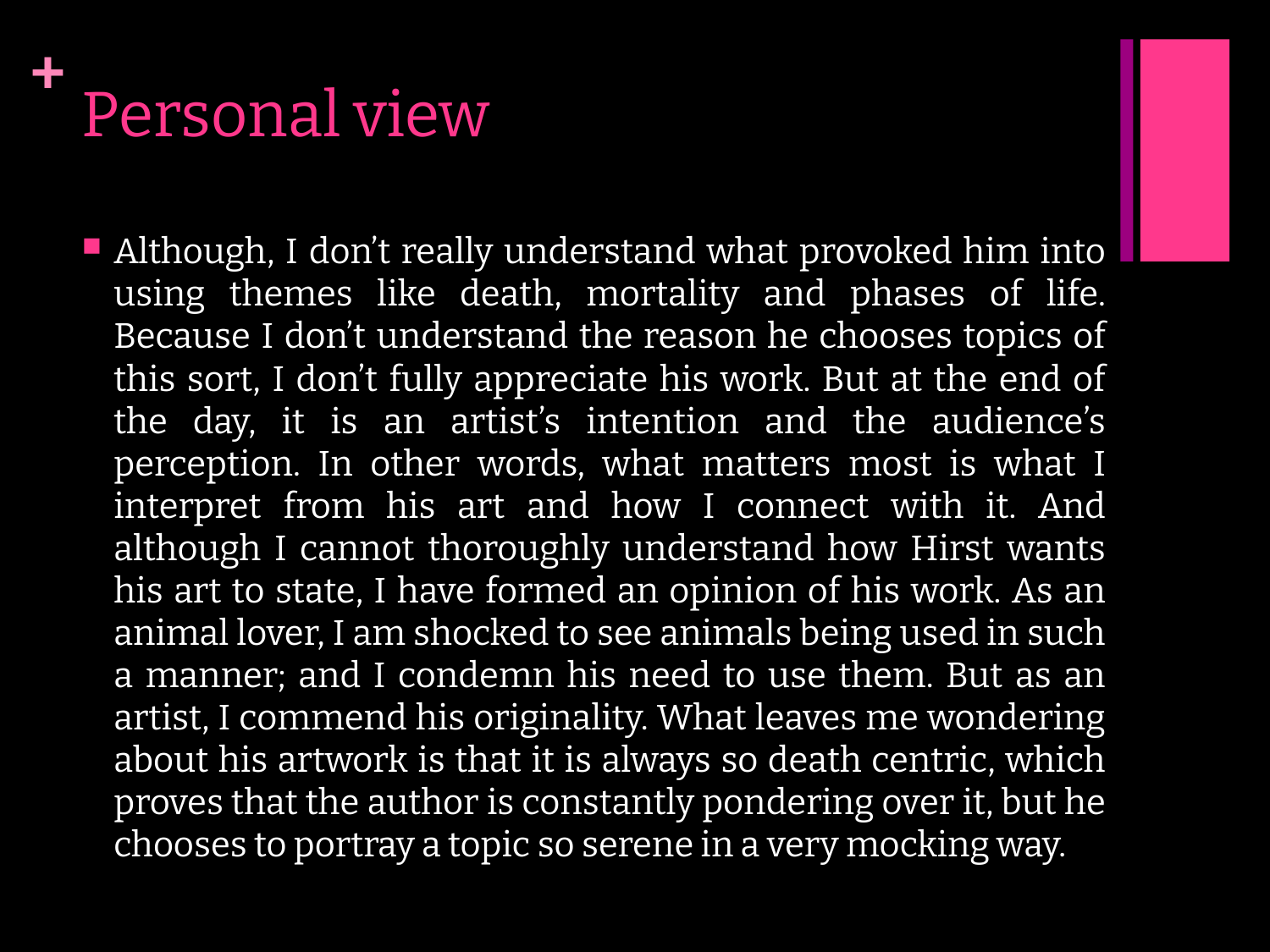

# Personal view
Although, I don’t really understand what provoked him into using themes like death, mortality and phases of life. Because I don’t understand the reason he chooses topics of this sort, I don’t fully appreciate his work. But at the end of the day, it is an artist’s intention and the audience’s perception. In other words, what matters most is what I interpret from his art and how I connect with it. And although I cannot thoroughly understand how Hirst wants his art to state, I have formed an opinion of his work. As an animal lover, I am shocked to see animals being used in such a manner; and I condemn his need to use them. But as an artist, I commend his originality. What leaves me wondering about his artwork is that it is always so death centric, which proves that the author is constantly pondering over it, but he chooses to portray a topic so serene in a very mocking way.